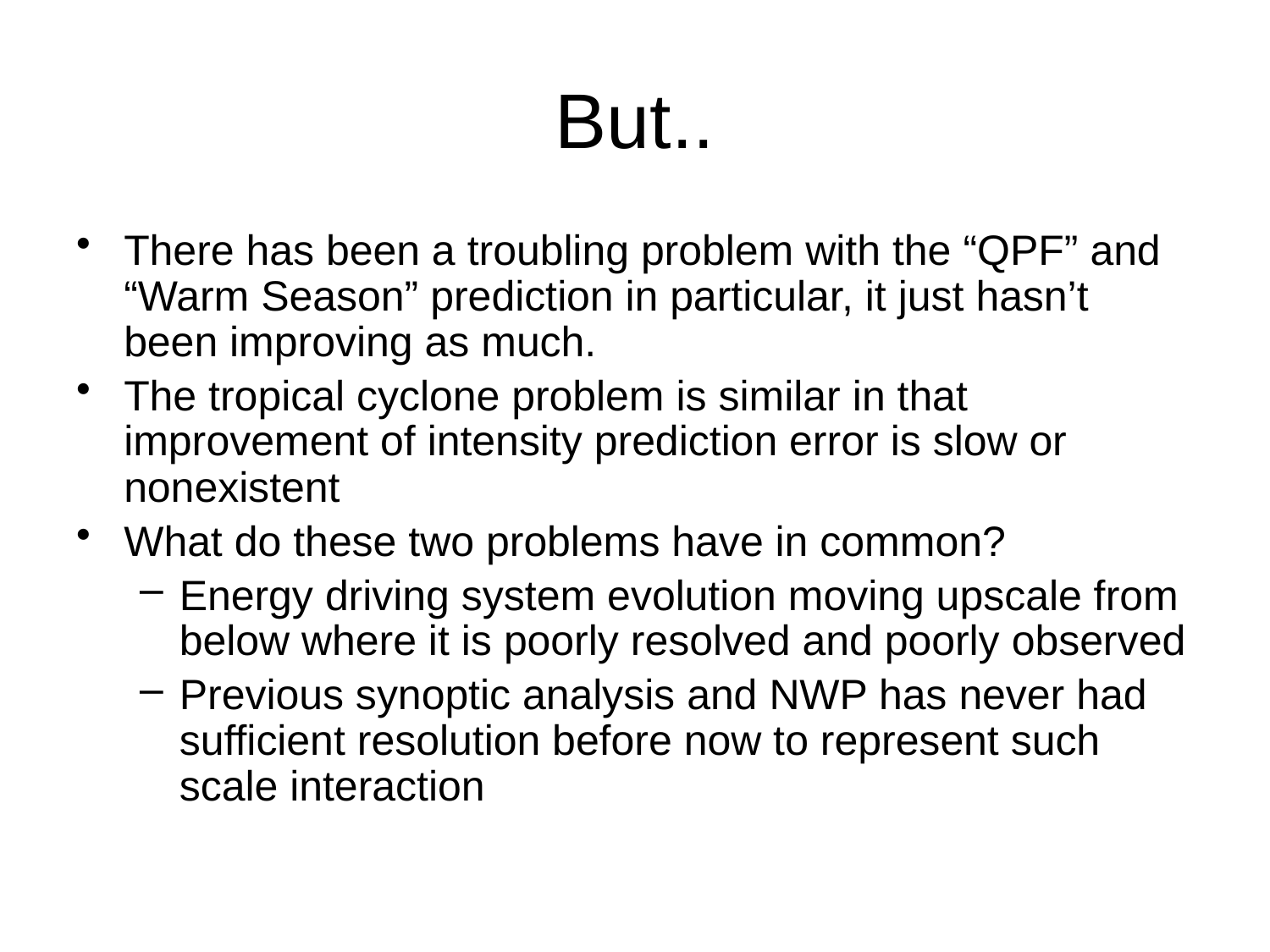

# But..
There has been a troubling problem with the “QPF” and  “Warm Season” prediction in particular, it just hasn’t been improving as much.
The tropical cyclone problem is similar in that improvement of intensity prediction error is slow or nonexistent
What do these two problems have in common?
Energy driving system evolution moving upscale from below where it is poorly resolved and poorly observed
Previous synoptic analysis and NWP has never had sufficient resolution before now to represent such scale interaction